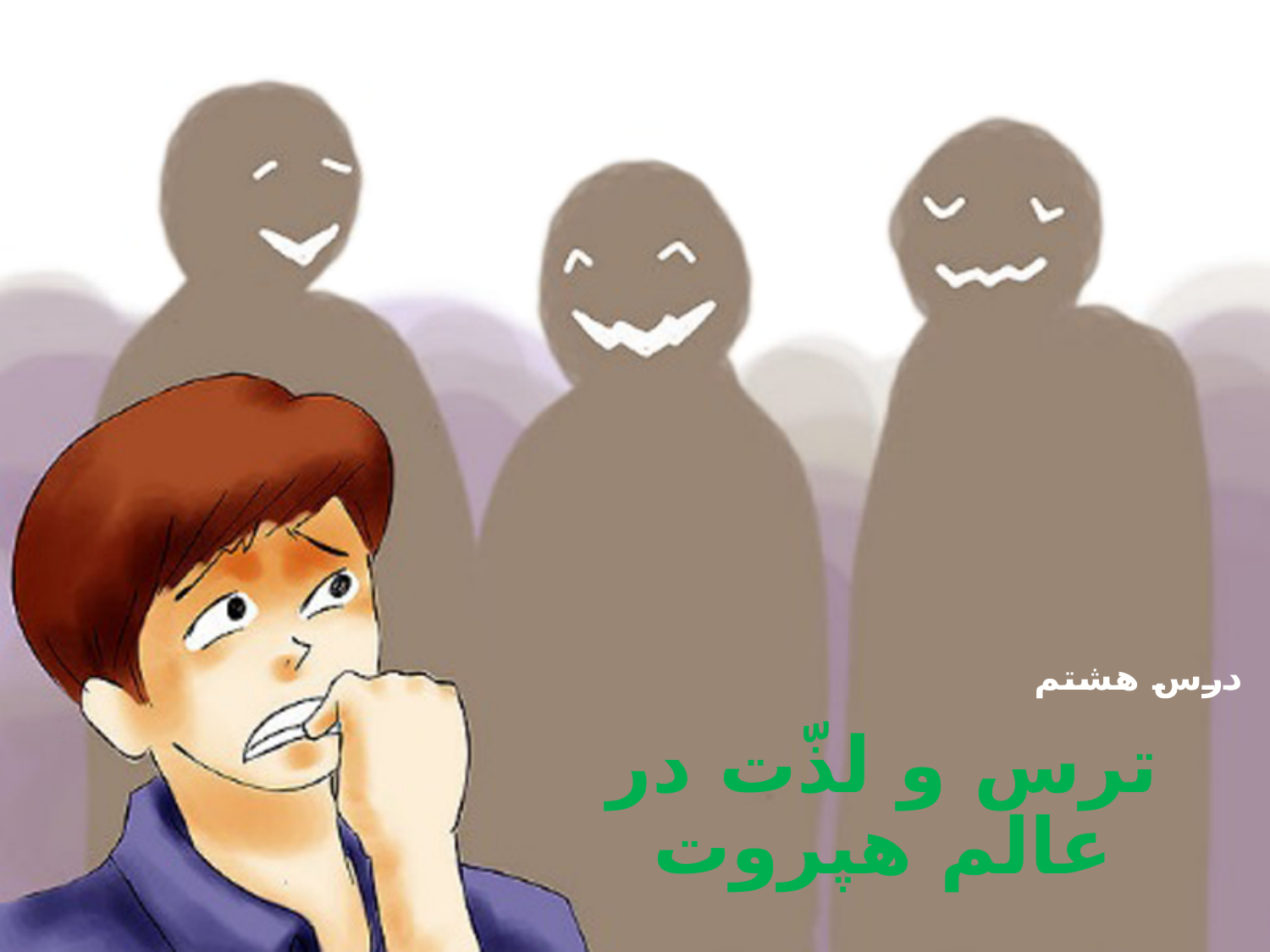

درس هشتم
ترس و لذّت در عالم هپروت